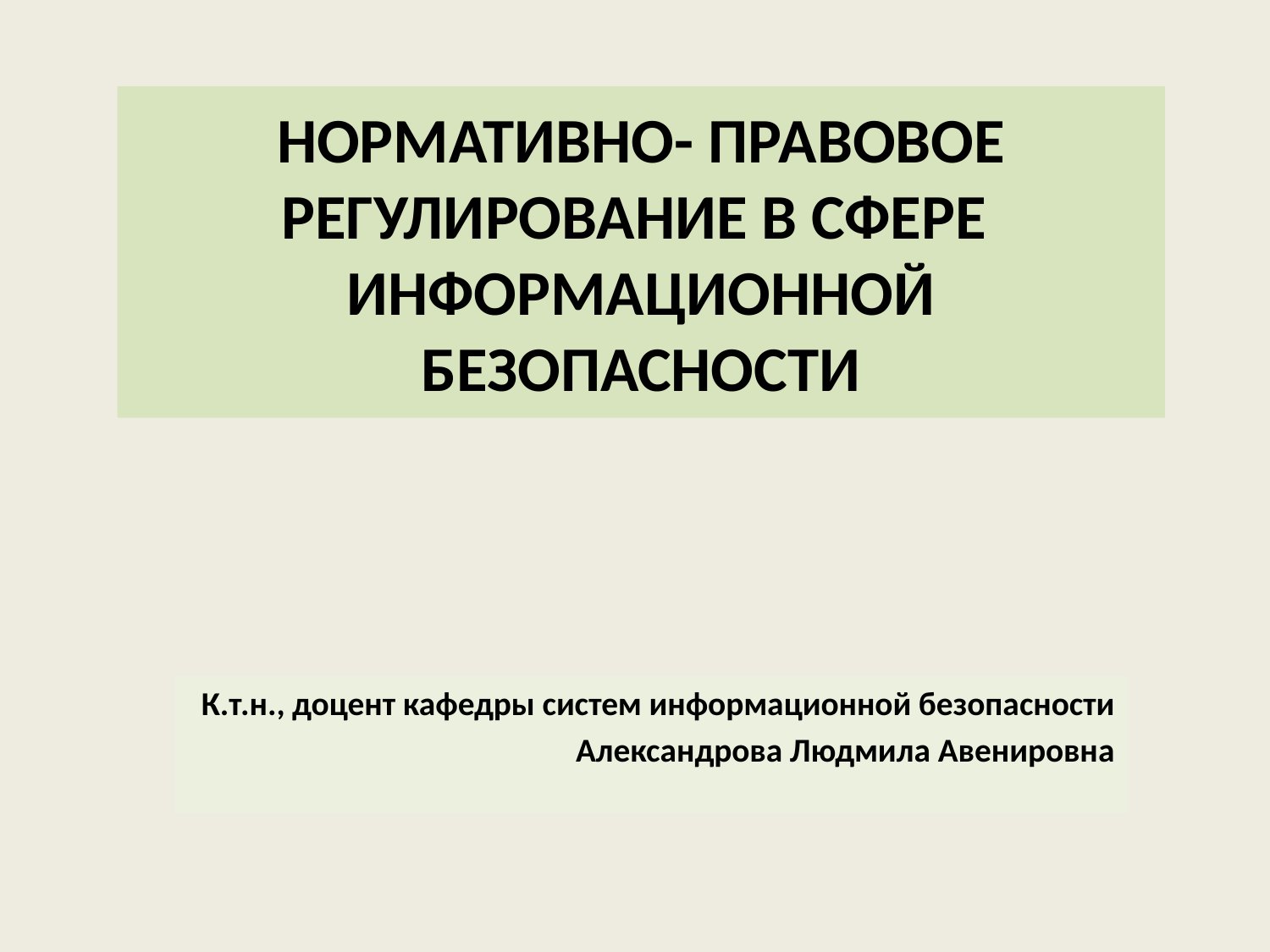

# НОРМАТИВНО- ПРАВОВОЕ РЕГУЛИРОВАНИЕ В СФЕРЕ  ИНФОРМАЦИОННОЙ БЕЗОПАСНОСТИ
К.т.н., доцент кафедры систем информационной безопасности
Александрова Людмила Авенировна